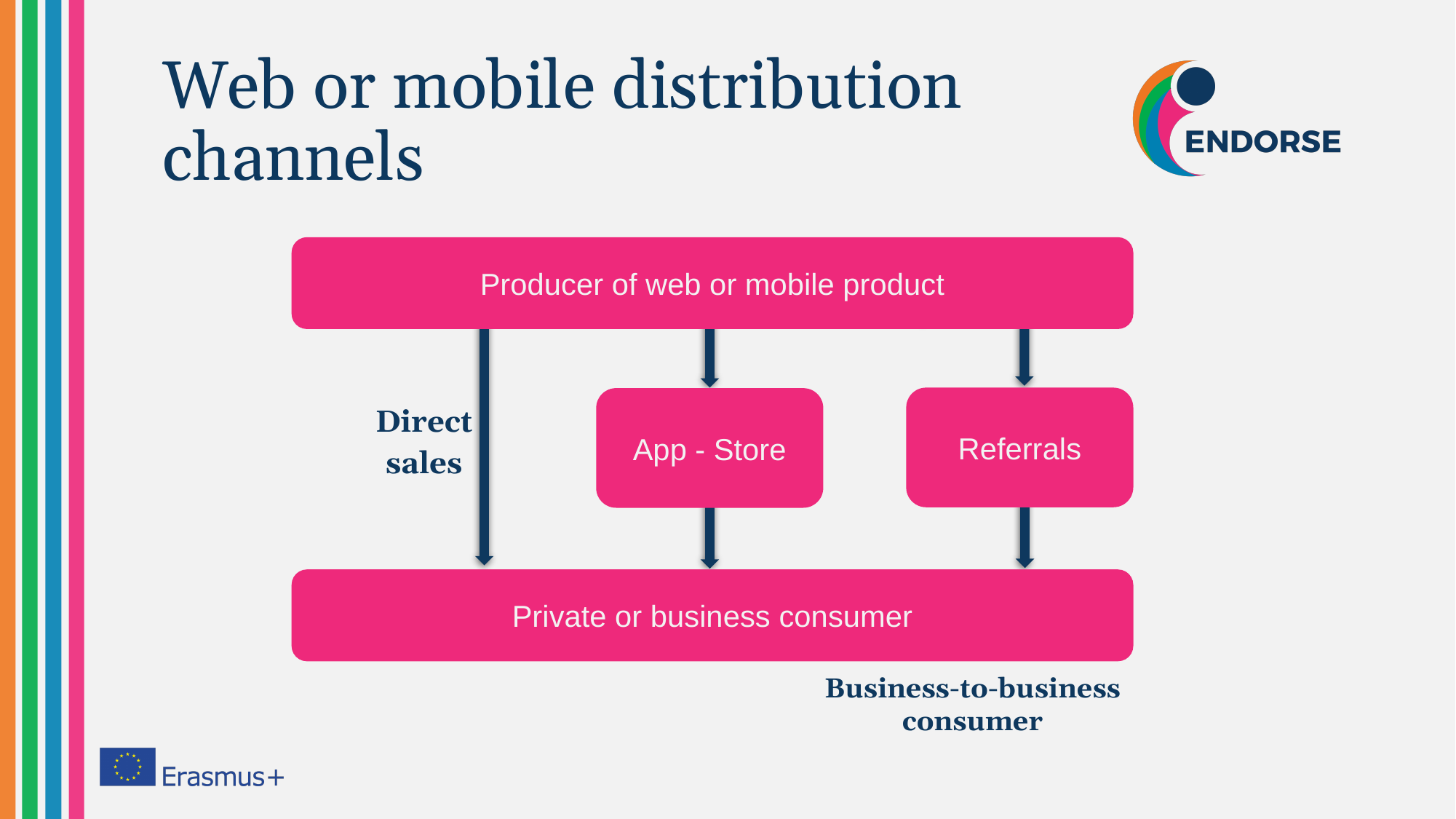

# Web or mobile distribution channels

Producer of web or mobile product

Referrals
App - Store
Direct sales

Private or business consumer
Business-to-business consumer